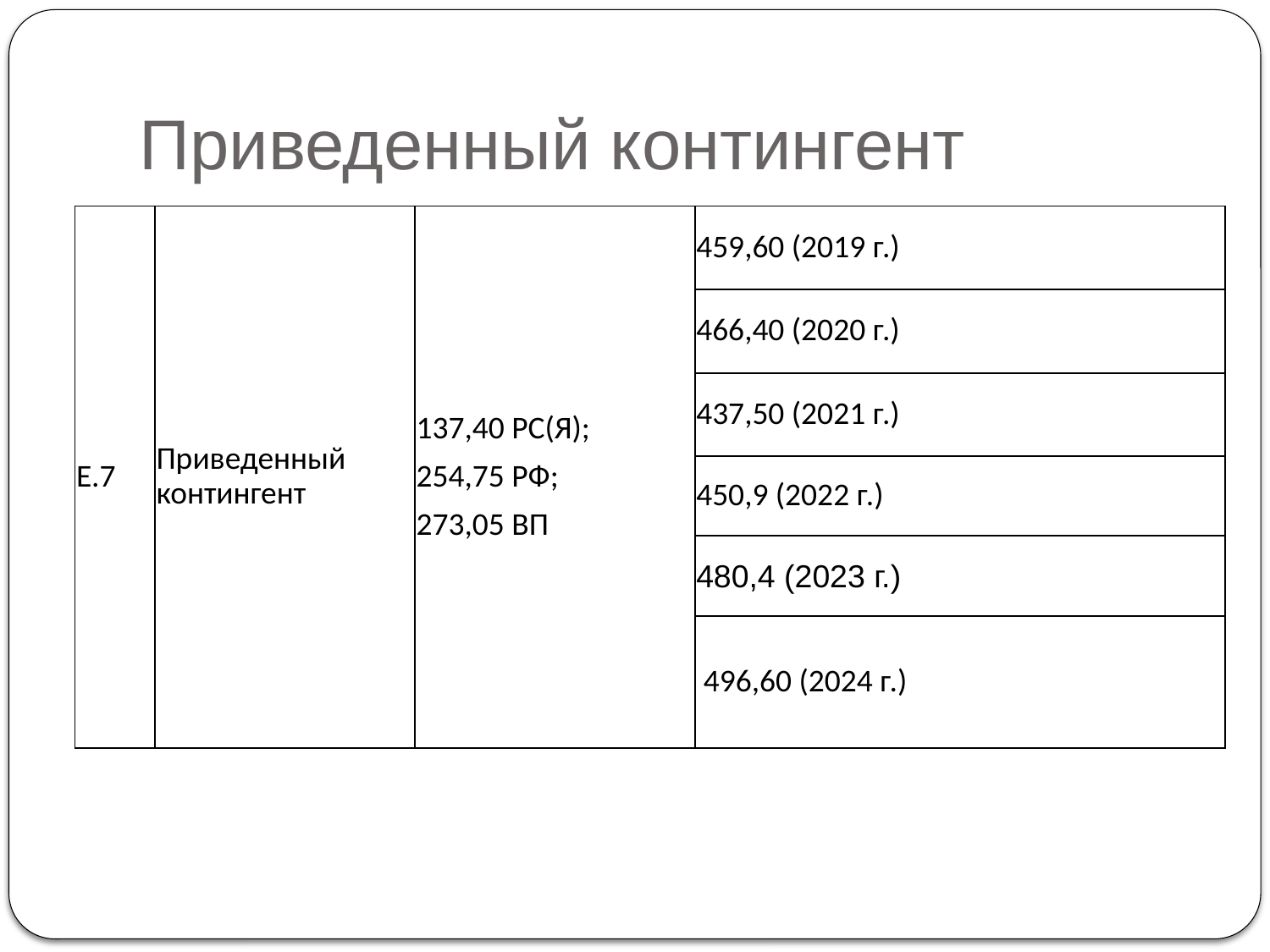

# Приведенный контингент
| Е.7 | Приведенный контингент | 137,40 РС(Я); 254,75 РФ; 273,05 ВП | 459,60 (2019 г.) |
| --- | --- | --- | --- |
|  |  |  | 466,40 (2020 г.) |
|  |  |  | 437,50 (2021 г.) |
|  |  |  | 450,9 (2022 г.) |
|  |  |  | 480,4 (2023 г.) |
|  |  |  | 496,60 (2024 г.) |